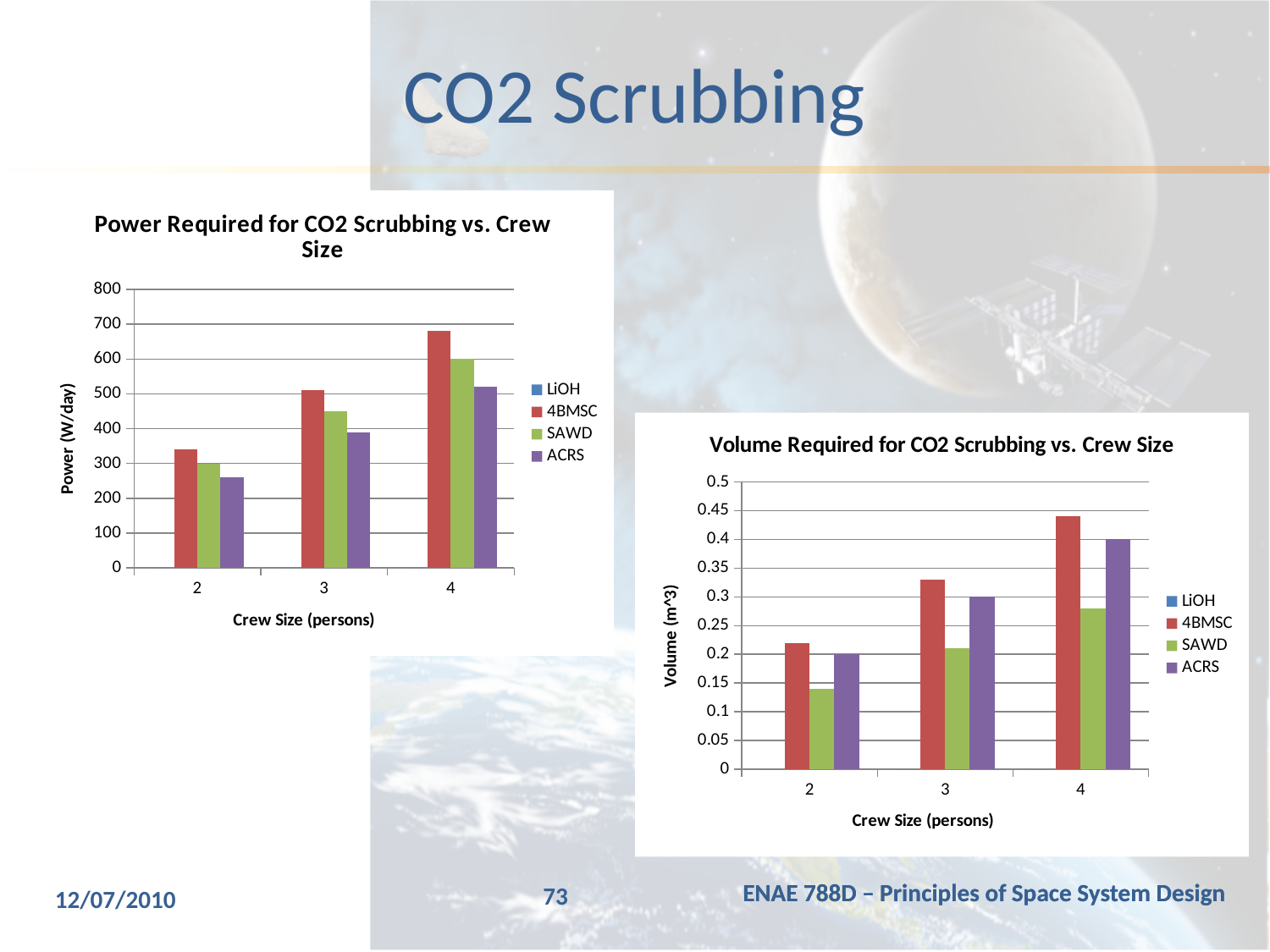

# CO2 Scrubbing

### Chart: Power Required for CO2 Scrubbing vs. Crew Size

| Category |  |  |  |  |
|---|---|---|---|---|
| 2 | 0.0 | 340.0 | 300.0 | 260.0 |
| 3 | 0.0 | 510.0 | 450.0 | 390.0 |
| 4 | 0.0 | 680.0 | 600.0 | 520.0 |

### Chart: Volume Required for CO2 Scrubbing vs. Crew Size

| Category |  |  |  |  |
|---|---|---|---|---|
| 2 | 0.0 | 0.22 | 0.14 | 0.2 |
| 3 | 0.0 | 0.33000000000000046 | 0.2100000000000002 | 0.3000000000000003 |
| 4 | 0.0 | 0.44 | 0.2800000000000001 | 0.4 |